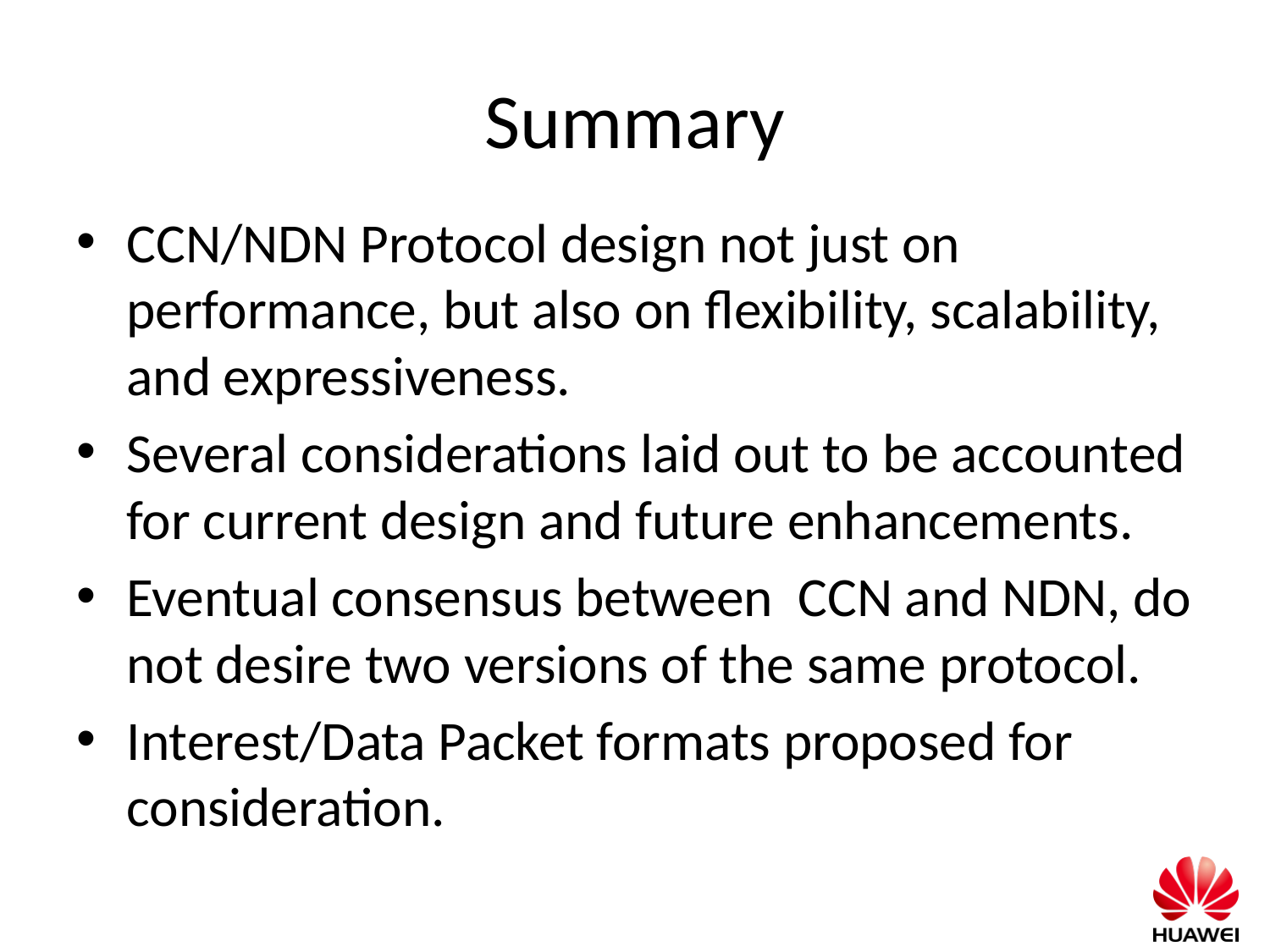

# Summary
CCN/NDN Protocol design not just on performance, but also on flexibility, scalability, and expressiveness.
Several considerations laid out to be accounted for current design and future enhancements.
Eventual consensus between  CCN and NDN, do not desire two versions of the same protocol.
Interest/Data Packet formats proposed for consideration.